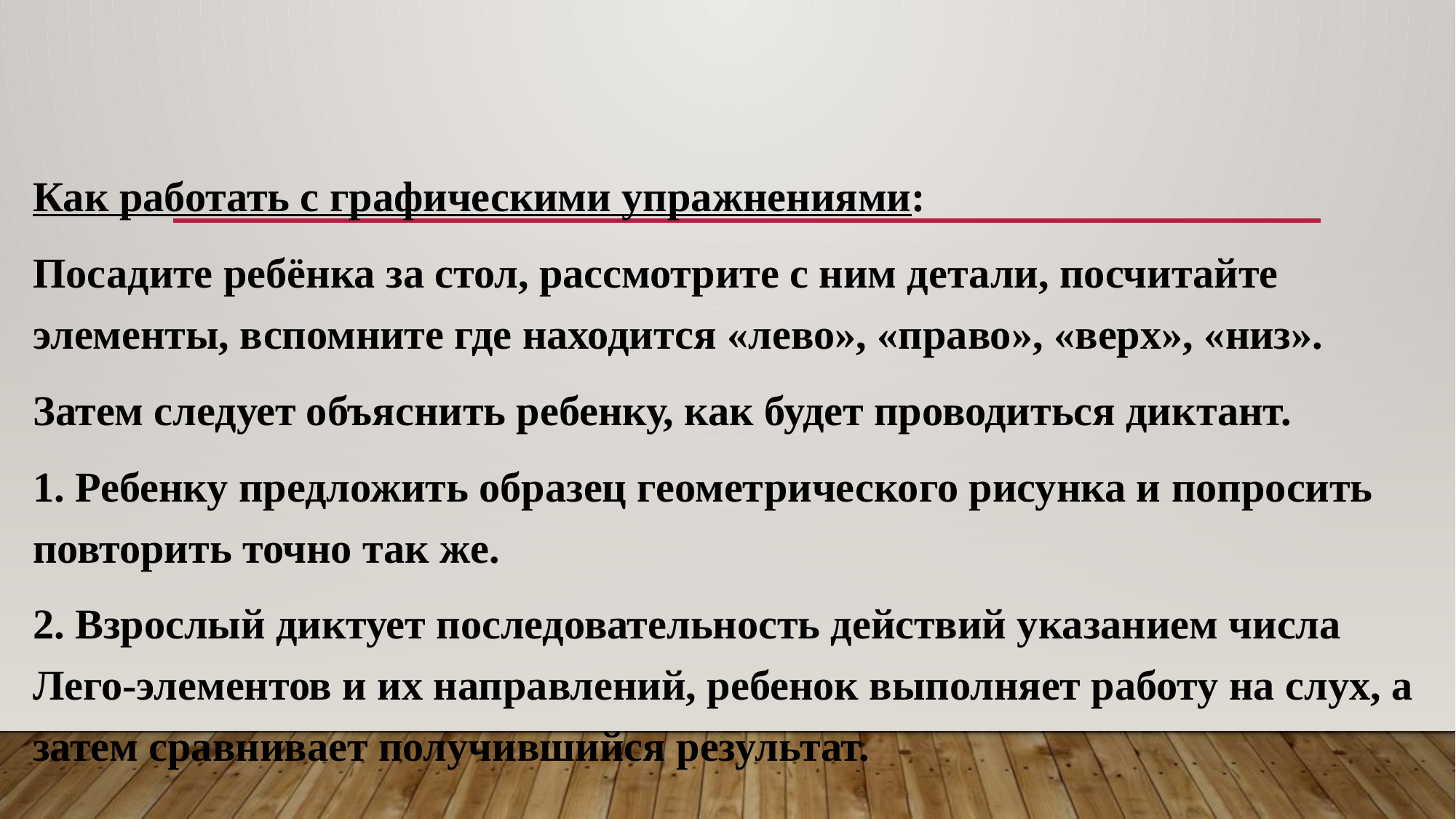

Как работать с графическими упражнениями:
Посадите ребёнка за стол, рассмотрите с ним детали, посчитайте элементы, вспомните где находится «лево», «право», «верх», «низ».
Затем следует объяснить ребенку, как будет проводиться диктант.
1. Ребенку предложить образец геометрического рисунка и попросить повторить точно так же.
2. Взрослый диктует последовательность действий указанием числа Лего-элементов и их направлений, ребенок выполняет работу на слух, а затем сравнивает получившийся результат.